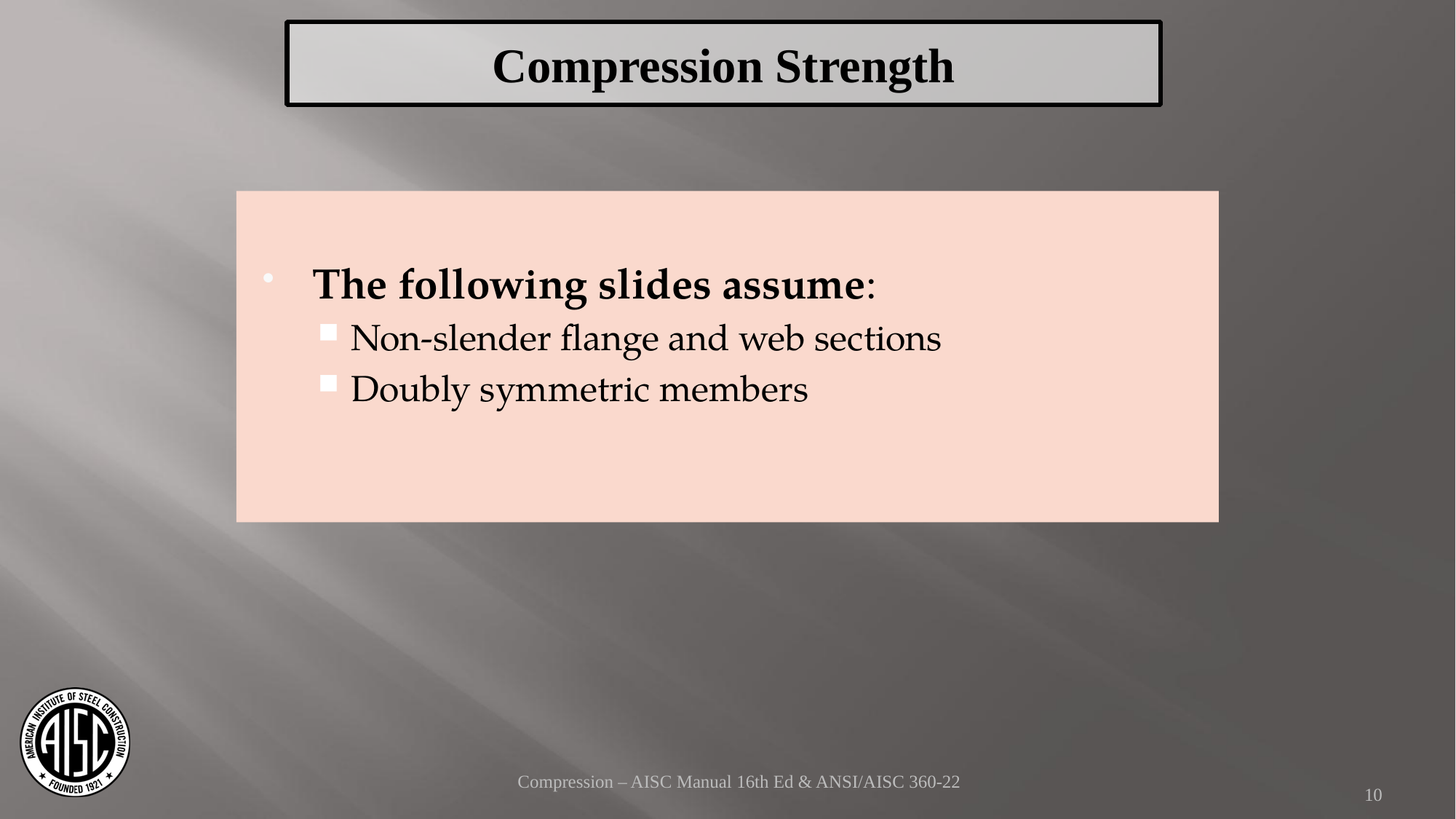

Compression Strength

The following slides assume:
Non-slender flange and web sections
Doubly symmetric members
Compression – AISC Manual 16th Ed & ANSI/AISC 360-22
10